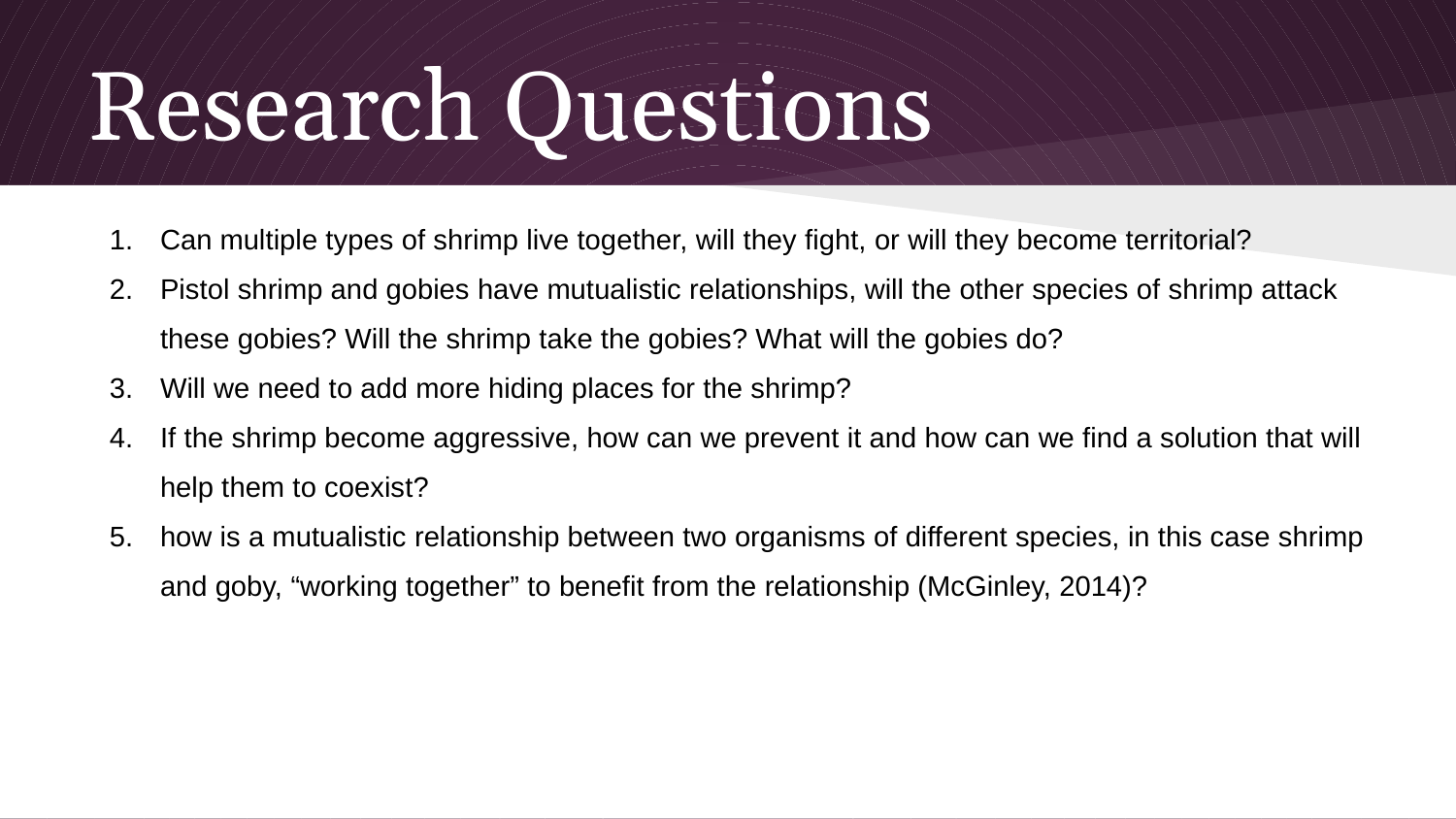

# Research Questions
Can multiple types of shrimp live together, will they fight, or will they become territorial?
Pistol shrimp and gobies have mutualistic relationships, will the other species of shrimp attack these gobies? Will the shrimp take the gobies? What will the gobies do?
Will we need to add more hiding places for the shrimp?
If the shrimp become aggressive, how can we prevent it and how can we find a solution that will help them to coexist?
how is a mutualistic relationship between two organisms of different species, in this case shrimp and goby, “working together” to benefit from the relationship (McGinley, 2014)?